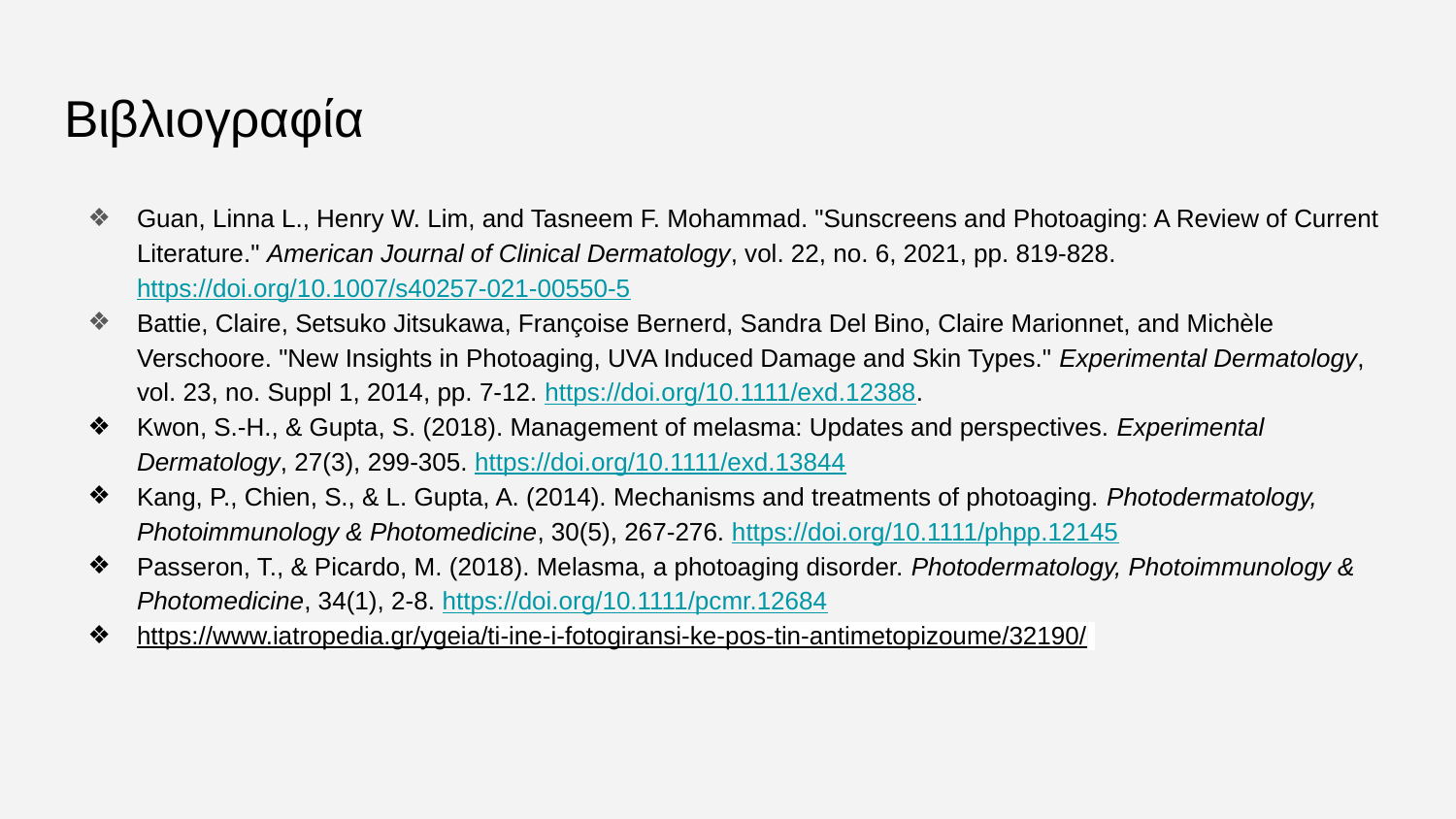

# Βιβλιογραφία
Guan, Linna L., Henry W. Lim, and Tasneem F. Mohammad. "Sunscreens and Photoaging: A Review of Current Literature." American Journal of Clinical Dermatology, vol. 22, no. 6, 2021, pp. 819-828. https://doi.org/10.1007/s40257-021-00550-5
Battie, Claire, Setsuko Jitsukawa, Françoise Bernerd, Sandra Del Bino, Claire Marionnet, and Michèle Verschoore. "New Insights in Photoaging, UVA Induced Damage and Skin Types." Experimental Dermatology, vol. 23, no. Suppl 1, 2014, pp. 7-12. https://doi.org/10.1111/exd.12388.
Kwon, S.-H., & Gupta, S. (2018). Management of melasma: Updates and perspectives. Experimental Dermatology, 27(3), 299-305. https://doi.org/10.1111/exd.13844
Kang, P., Chien, S., & L. Gupta, A. (2014). Mechanisms and treatments of photoaging. Photodermatology, Photoimmunology & Photomedicine, 30(5), 267-276. https://doi.org/10.1111/phpp.12145
Passeron, T., & Picardo, M. (2018). Melasma, a photoaging disorder. Photodermatology, Photoimmunology & Photomedicine, 34(1), 2-8. https://doi.org/10.1111/pcmr.12684
https://www.iatropedia.gr/ygeia/ti-ine-i-fotogiransi-ke-pos-tin-antimetopizoume/32190/